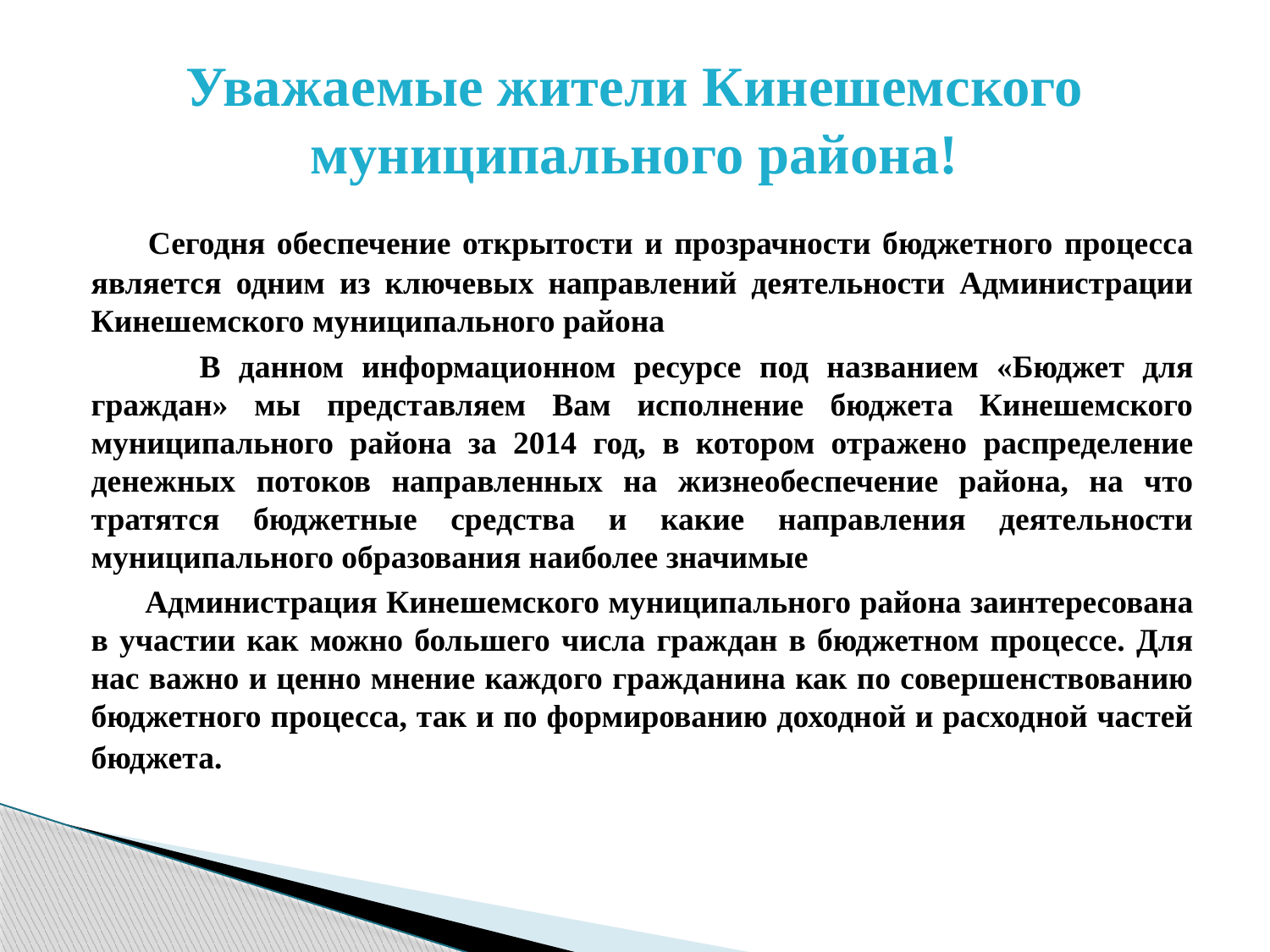

# Уважаемые жители Кинешемского муниципального района!
    Сегодня обеспечение открытости и прозрачности бюджетного процесса является одним из ключевых направлений деятельности Администрации Кинешемского муниципального района
      В данном информационном ресурсе под названием «Бюджет для граждан» мы представляем Вам исполнение бюджета Кинешемского муниципального района за 2014 год, в котором отражено распределение денежных потоков направленных на жизнеобеспечение района, на что тратятся бюджетные средства и какие направления деятельности муниципального образования наиболее значимые
      Администрация Кинешемского муниципального района заинтересована в участии как можно большего числа граждан в бюджетном процессе. Для нас важно и ценно мнение каждого гражданина как по совершенствованию бюджетного процесса, так и по формированию доходной и расходной частей бюджета.